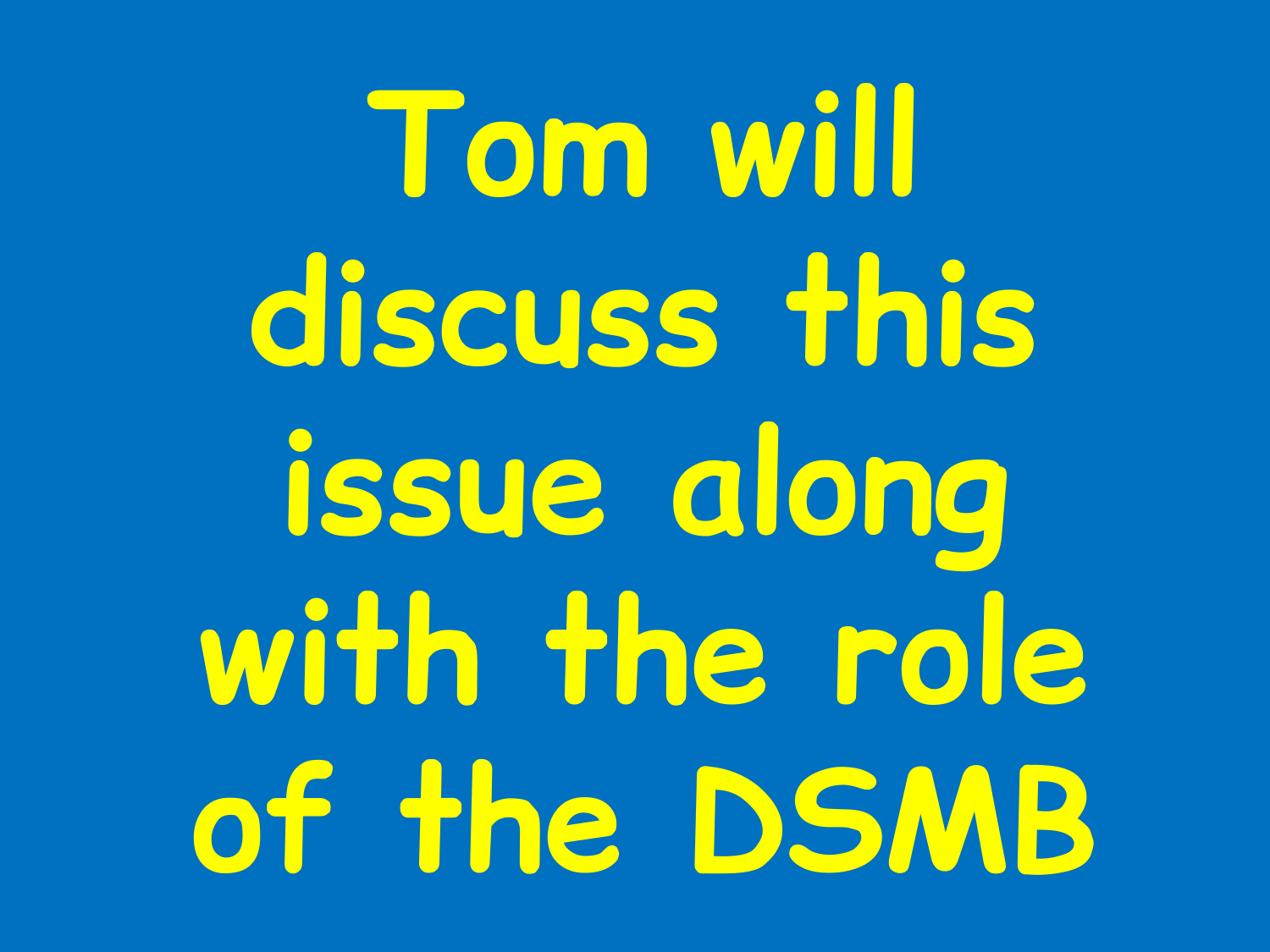

# Tom will discuss this issue along with the role of the DSMB